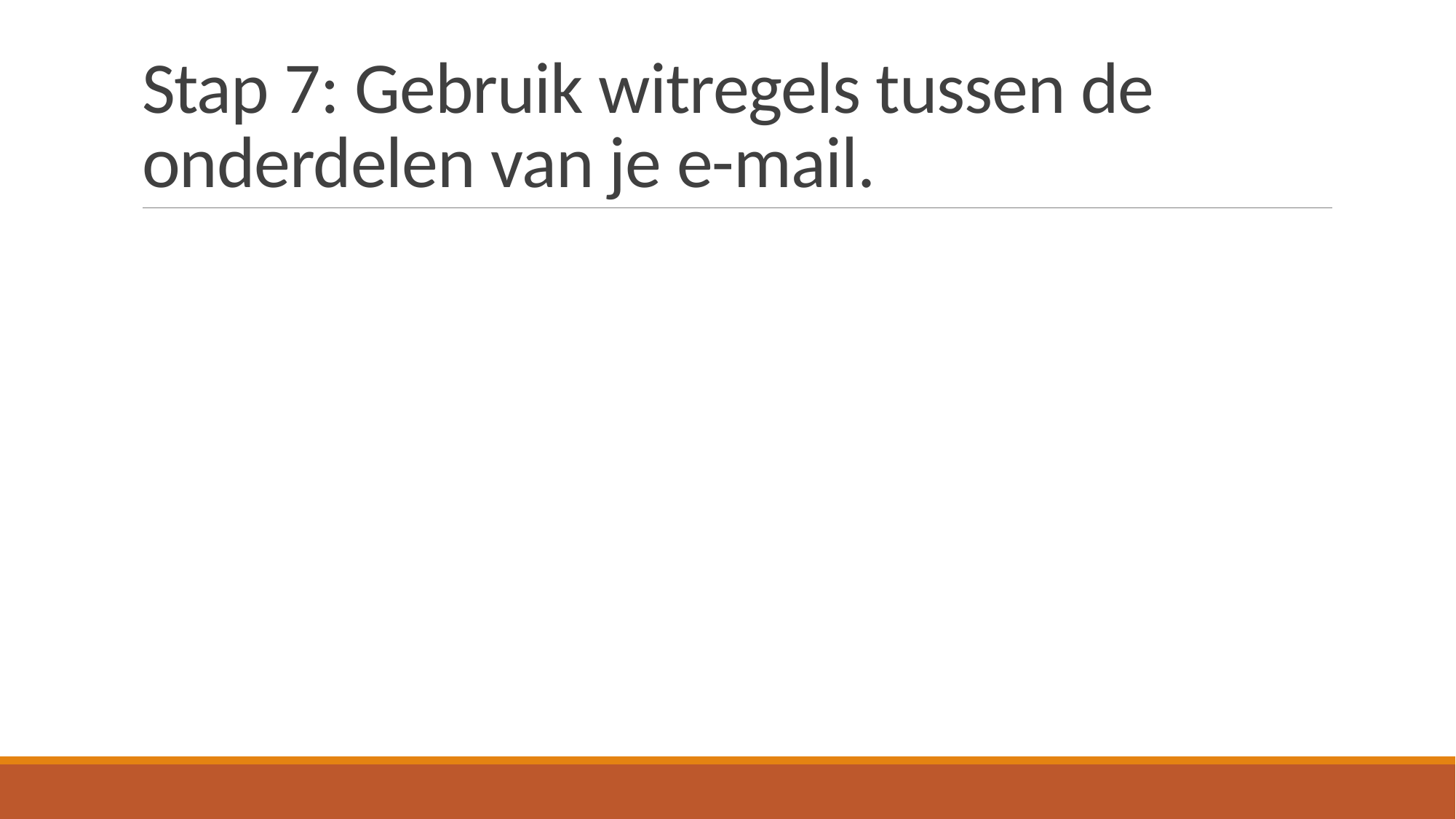

# Stap 7: Gebruik witregels tussen de onderdelen van je e-mail.